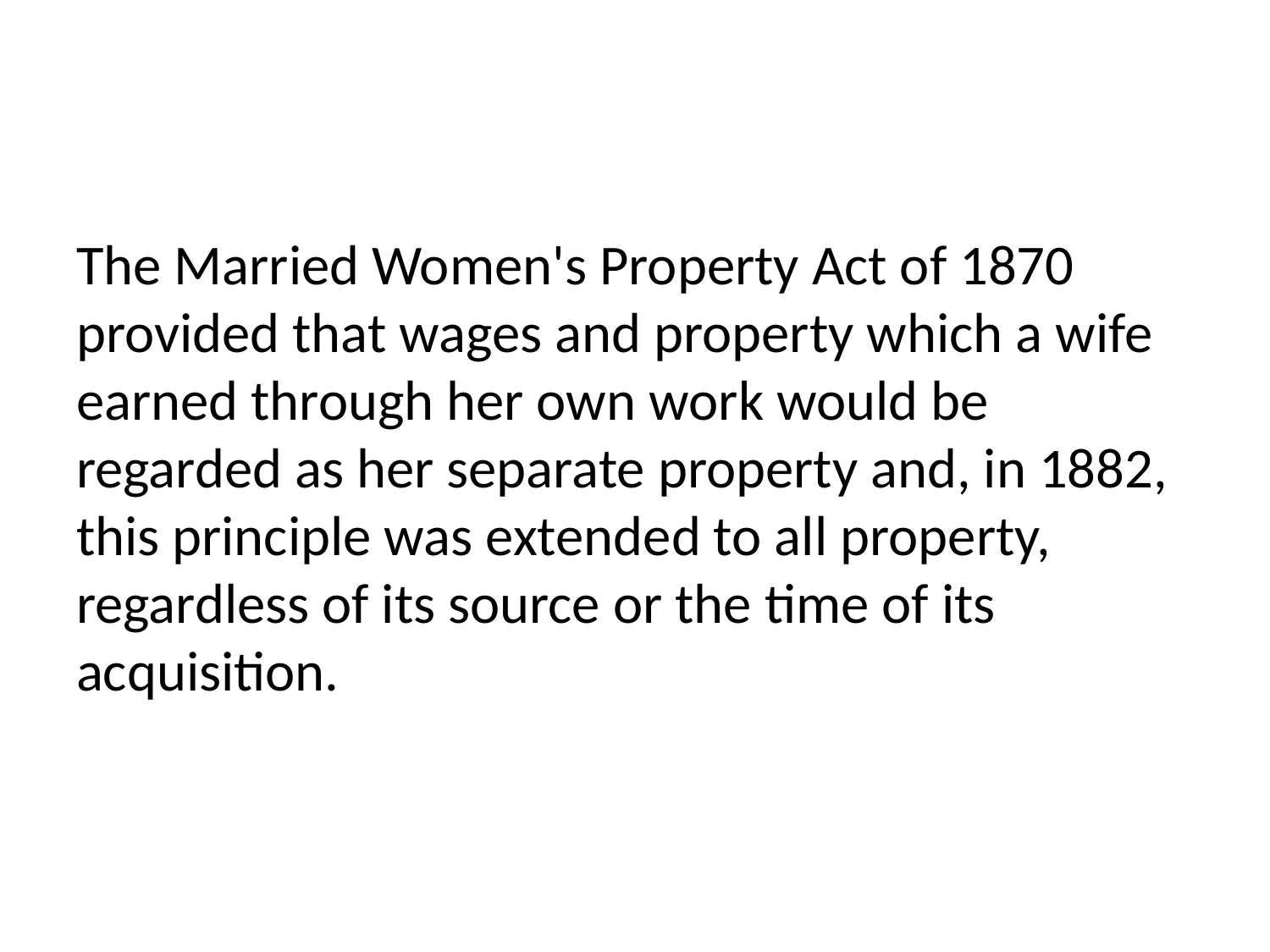

#
The Married Women's Property Act of 1870 provided that wages and property which a wife earned through her own work would be regarded as her separate property and, in 1882, this principle was extended to all property, regardless of its source or the time of its acquisition.